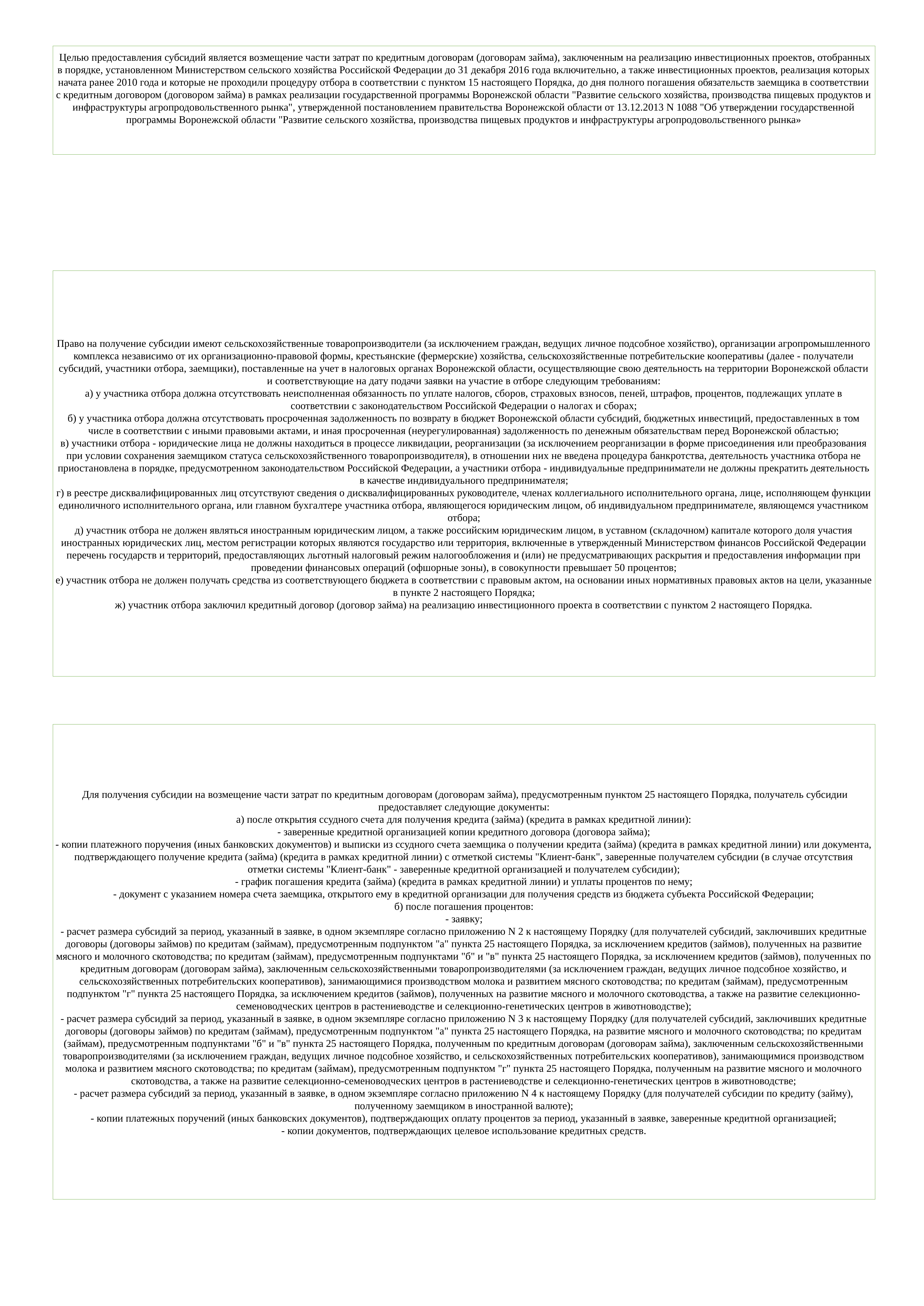

Целью предоставления субсидий является возмещение части затрат по кредитным договорам (договорам займа), заключенным на реализацию инвестиционных проектов, отобранных в порядке, установленном Министерством сельского хозяйства Российской Федерации до 31 декабря 2016 года включительно, а также инвестиционных проектов, реализация которых начата ранее 2010 года и которые не проходили процедуру отбора в соответствии с пунктом 15 настоящего Порядка, до дня полного погашения обязательств заемщика в соответствии с кредитным договором (договором займа) в рамках реализации государственной программы Воронежской области "Развитие сельского хозяйства, производства пищевых продуктов и инфраструктуры агропродовольственного рынка", утвержденной постановлением правительства Воронежской области от 13.12.2013 N 1088 "Об утверждении государственной программы Воронежской области "Развитие сельского хозяйства, производства пищевых продуктов и инфраструктуры агропродовольственного рынка»

Право на получение субсидии имеют сельскохозяйственные товаропроизводители (за исключением граждан, ведущих личное подсобное хозяйство), организации агропромышленного комплекса независимо от их организационно-правовой формы, крестьянские (фермерские) хозяйства, сельскохозяйственные потребительские кооперативы (далее - получатели субсидий, участники отбора, заемщики), поставленные на учет в налоговых органах Воронежской области, осуществляющие свою деятельность на территории Воронежской области и соответствующие на дату подачи заявки на участие в отборе следующим требованиям:
а) у участника отбора должна отсутствовать неисполненная обязанность по уплате налогов, сборов, страховых взносов, пеней, штрафов, процентов, подлежащих уплате в соответствии с законодательством Российской Федерации о налогах и сборах;
б) у участника отбора должна отсутствовать просроченная задолженность по возврату в бюджет Воронежской области субсидий, бюджетных инвестиций, предоставленных в том числе в соответствии с иными правовыми актами, и иная просроченная (неурегулированная) задолженность по денежным обязательствам перед Воронежской областью;
в) участники отбора - юридические лица не должны находиться в процессе ликвидации, реорганизации (за исключением реорганизации в форме присоединения или преобразования при условии сохранения заемщиком статуса сельскохозяйственного товаропроизводителя), в отношении них не введена процедура банкротства, деятельность участника отбора не приостановлена в порядке, предусмотренном законодательством Российской Федерации, а участники отбора - индивидуальные предприниматели не должны прекратить деятельность в качестве индивидуального предпринимателя;
г) в реестре дисквалифицированных лиц отсутствуют сведения о дисквалифицированных руководителе, членах коллегиального исполнительного органа, лице, исполняющем функции единоличного исполнительного органа, или главном бухгалтере участника отбора, являющегося юридическим лицом, об индивидуальном предпринимателе, являющемся участником отбора;
д) участник отбора не должен являться иностранным юридическим лицом, а также российским юридическим лицом, в уставном (складочном) капитале которого доля участия иностранных юридических лиц, местом регистрации которых являются государство или территория, включенные в утвержденный Министерством финансов Российской Федерации перечень государств и территорий, предоставляющих льготный налоговый режим налогообложения и (или) не предусматривающих раскрытия и предоставления информации при проведении финансовых операций (офшорные зоны), в совокупности превышает 50 процентов;
е) участник отбора не должен получать средства из соответствующего бюджета в соответствии с правовым актом, на основании иных нормативных правовых актов на цели, указанные в пункте 2 настоящего Порядка;
ж) участник отбора заключил кредитный договор (договор займа) на реализацию инвестиционного проекта в соответствии с пунктом 2 настоящего Порядка.
 Для получения субсидии на возмещение части затрат по кредитным договорам (договорам займа), предусмотренным пунктом 25 настоящего Порядка, получатель субсидии предоставляет следующие документы:
а) после открытия ссудного счета для получения кредита (займа) (кредита в рамках кредитной линии):
- заверенные кредитной организацией копии кредитного договора (договора займа);
- копии платежного поручения (иных банковских документов) и выписки из ссудного счета заемщика о получении кредита (займа) (кредита в рамках кредитной линии) или документа, подтверждающего получение кредита (займа) (кредита в рамках кредитной линии) с отметкой системы "Клиент-банк", заверенные получателем субсидии (в случае отсутствия отметки системы "Клиент-банк" - заверенные кредитной организацией и получателем субсидии);
- график погашения кредита (займа) (кредита в рамках кредитной линии) и уплаты процентов по нему;
- документ с указанием номера счета заемщика, открытого ему в кредитной организации для получения средств из бюджета субъекта Российской Федерации;
б) после погашения процентов:
- заявку;
- расчет размера субсидий за период, указанный в заявке, в одном экземпляре согласно приложению N 2 к настоящему Порядку (для получателей субсидий, заключивших кредитные договоры (договоры займов) по кредитам (займам), предусмотренным подпунктом "а" пункта 25 настоящего Порядка, за исключением кредитов (займов), полученных на развитие мясного и молочного скотоводства; по кредитам (займам), предусмотренным подпунктами "б" и "в" пункта 25 настоящего Порядка, за исключением кредитов (займов), полученных по кредитным договорам (договорам займа), заключенным сельскохозяйственными товаропроизводителями (за исключением граждан, ведущих личное подсобное хозяйство, и сельскохозяйственных потребительских кооперативов), занимающимися производством молока и развитием мясного скотоводства; по кредитам (займам), предусмотренным подпунктом "г" пункта 25 настоящего Порядка, за исключением кредитов (займов), полученных на развитие мясного и молочного скотоводства, а также на развитие селекционно-семеноводческих центров в растениеводстве и селекционно-генетических центров в животноводстве);
- расчет размера субсидий за период, указанный в заявке, в одном экземпляре согласно приложению N 3 к настоящему Порядку (для получателей субсидий, заключивших кредитные договоры (договоры займов) по кредитам (займам), предусмотренным подпунктом "а" пункта 25 настоящего Порядка, на развитие мясного и молочного скотоводства; по кредитам (займам), предусмотренным подпунктами "б" и "в" пункта 25 настоящего Порядка, полученным по кредитным договорам (договорам займа), заключенным сельскохозяйственными товаропроизводителями (за исключением граждан, ведущих личное подсобное хозяйство, и сельскохозяйственных потребительских кооперативов), занимающимися производством молока и развитием мясного скотоводства; по кредитам (займам), предусмотренным подпунктом "г" пункта 25 настоящего Порядка, полученным на развитие мясного и молочного скотоводства, а также на развитие селекционно-семеноводческих центров в растениеводстве и селекционно-генетических центров в животноводстве;
- расчет размера субсидий за период, указанный в заявке, в одном экземпляре согласно приложению N 4 к настоящему Порядку (для получателей субсидии по кредиту (займу), полученному заемщиком в иностранной валюте);
- копии платежных поручений (иных банковских документов), подтверждающих оплату процентов за период, указанный в заявке, заверенные кредитной организацией;
- копии документов, подтверждающих целевое использование кредитных средств.